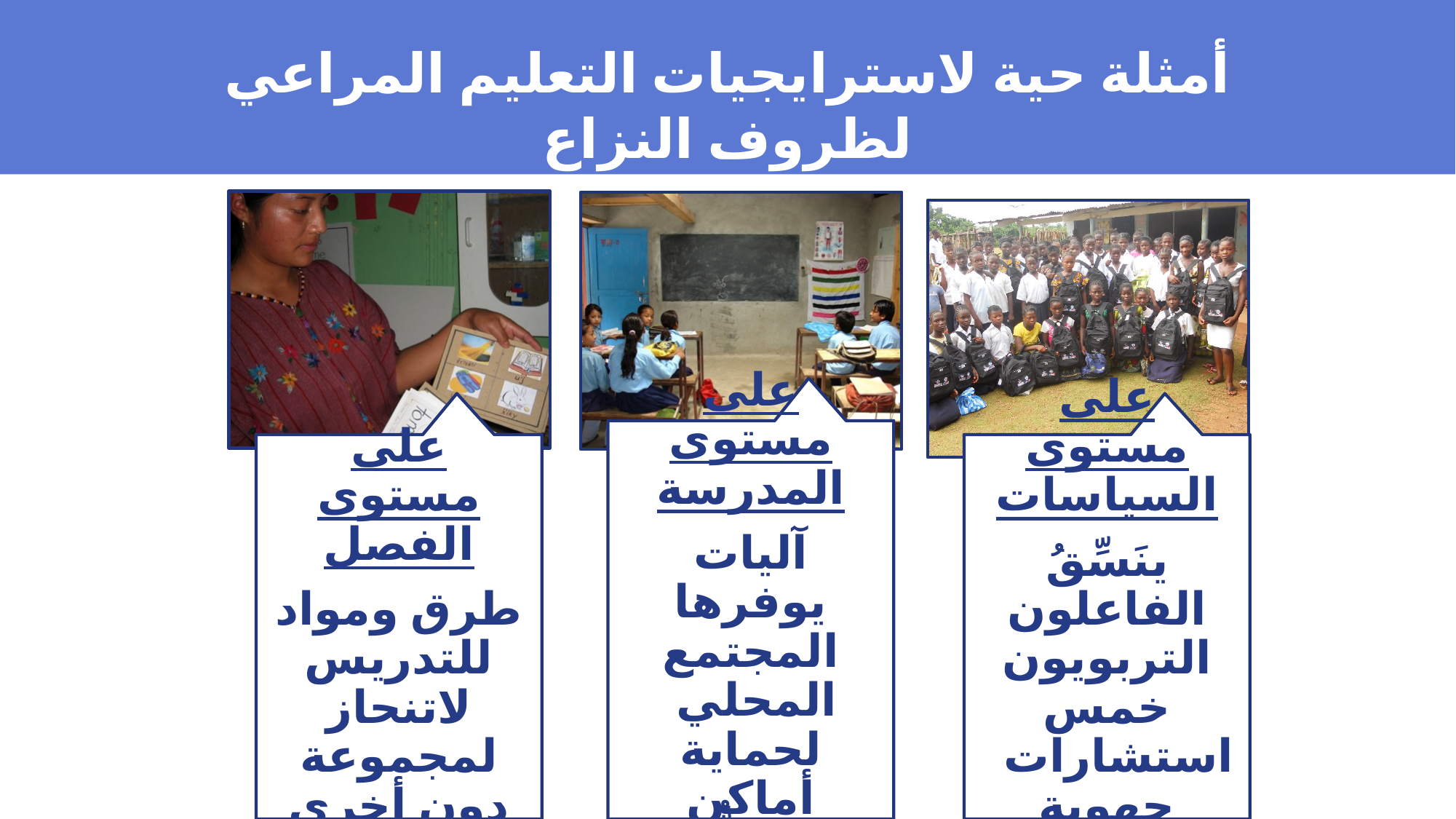

أمثلة حية لاسترايجيات التعليم المراعي لظروف النزاع
على مستوى الفصل
طرق ومواد للتدريس لاتنحاز لمجموعة دون أخرى
على مستوى المدرسة
آليات يوفرها المجتمع المحلي  لحماية أماكن التعَلُّم.
على مستوى السياسات
ينَسِّقُ الفاعلون التربويون خمس استشارات   جهوية داخل البلد